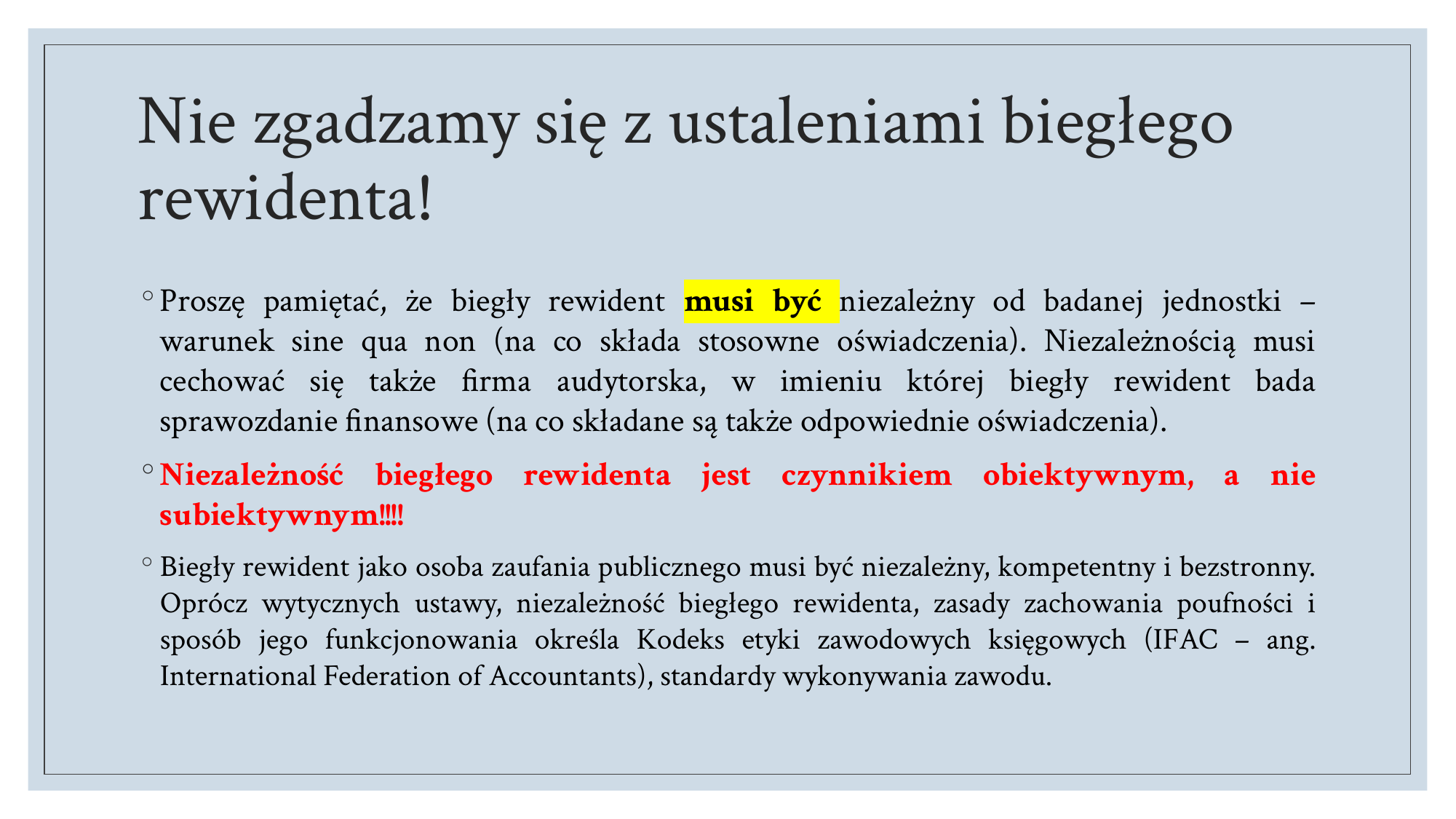

# Nie zgadzamy się z ustaleniami biegłego rewidenta!
Proszę pamiętać, że biegły rewident musi być niezależny od badanej jednostki – warunek sine qua non (na co składa stosowne oświadczenia). Niezależnością musi cechować się także firma audytorska, w imieniu której biegły rewident bada sprawozdanie finansowe (na co składane są także odpowiednie oświadczenia).
Niezależność biegłego rewidenta jest czynnikiem obiektywnym, a nie subiektywnym!!!!
Biegły rewident jako osoba zaufania publicznego musi być niezależny, kompetentny i bezstronny. Oprócz wytycznych ustawy, niezależność biegłego rewidenta, zasady zachowania poufności i sposób jego funkcjonowania określa Kodeks etyki zawodowych księgowych (IFAC – ang. International Federation of Accountants), standardy wykonywania zawodu.